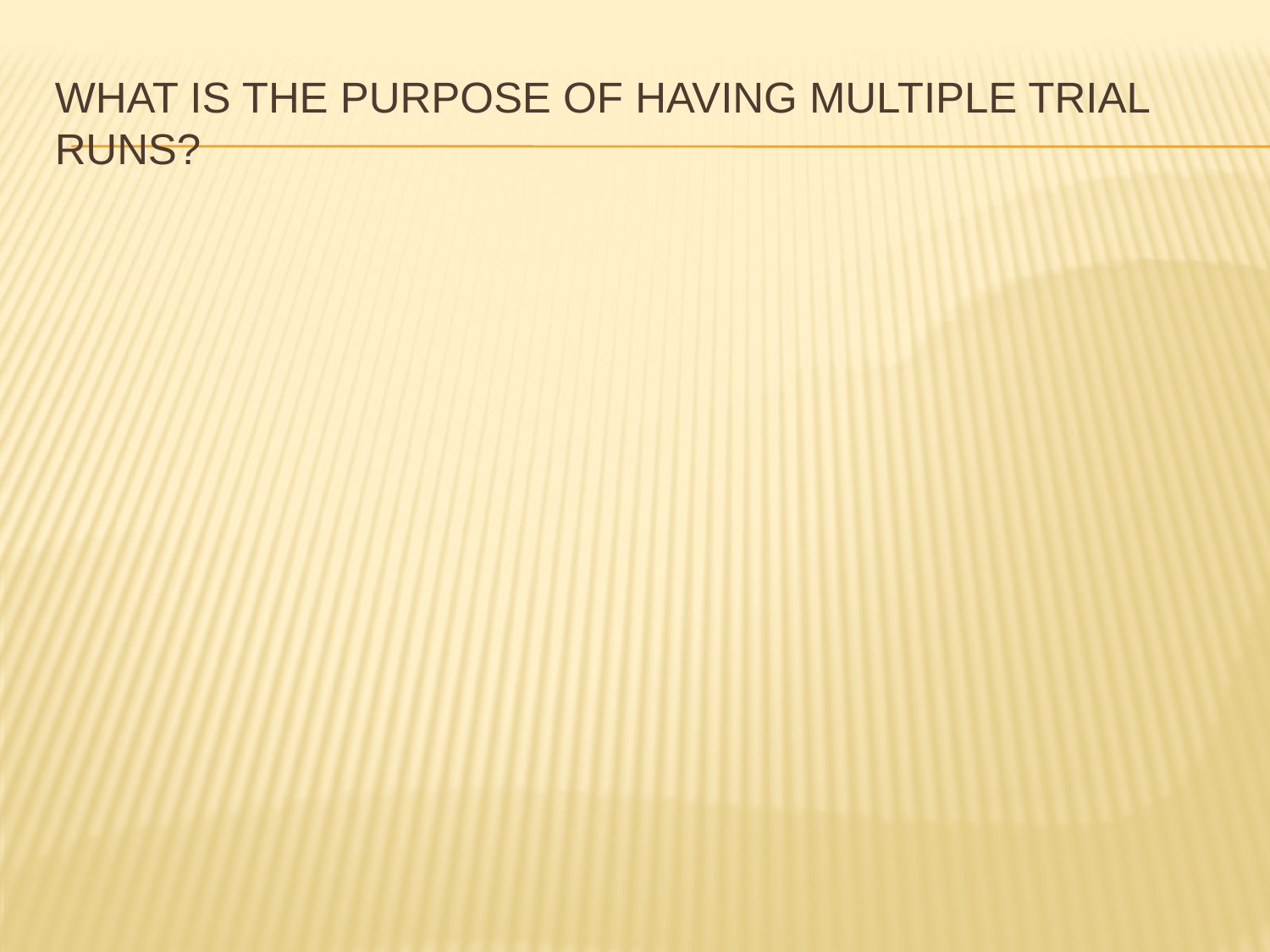

# What is the purpose of having multiple trial runs?